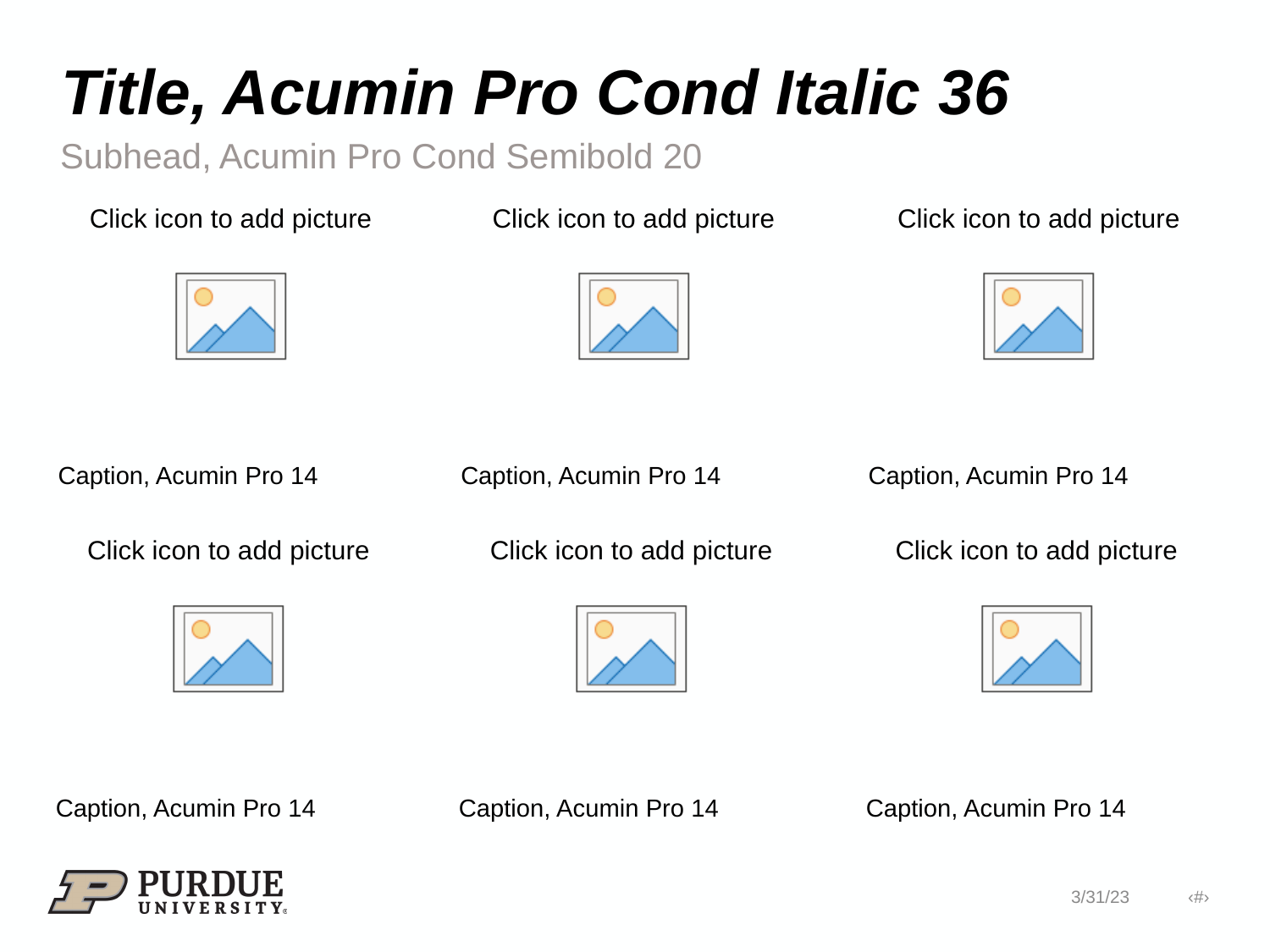

# Title, Acumin Pro Cond Italic 36
Subhead, Acumin Pro Cond Semibold 20

Caption, Acumin Pro 14
Caption, Acumin Pro 14
Caption, Acumin Pro 14

Caption, Acumin Pro 14
Caption, Acumin Pro 14
Caption, Acumin Pro 14
3/31/23            ‹#›